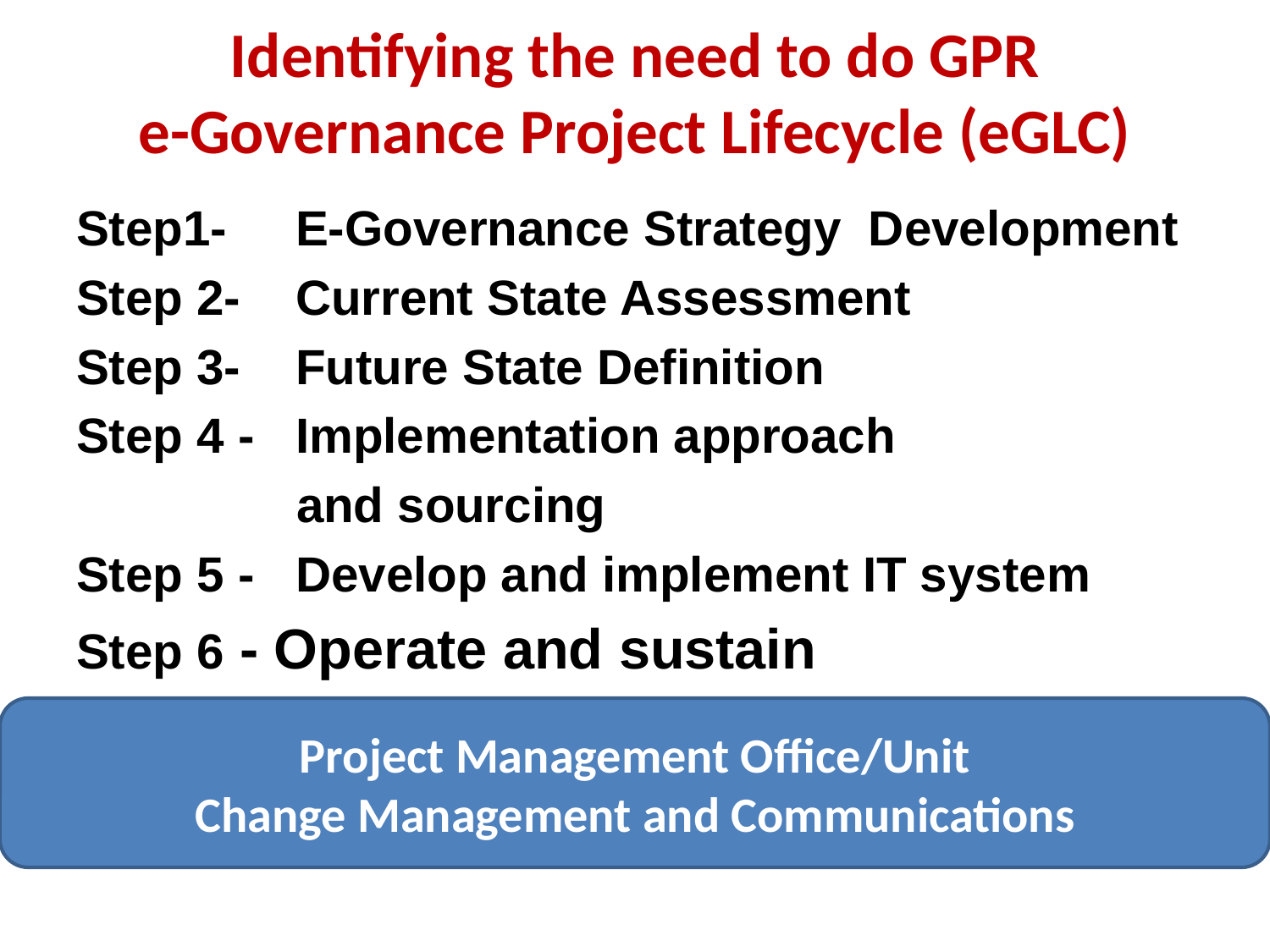

# Identifying the need to do GPR e-Governance Project Lifecycle (eGLC)
Step1-     E-Governance Strategy  Development
Step 2-    Current State Assessment
Step 3-    Future State Definition
Step 4 -   Implementation approach
                and sourcing
Step 5 -   Develop and implement IT system
Step 6 - Operate and sustain

Project Management Office/Unit
Change Management and Communications